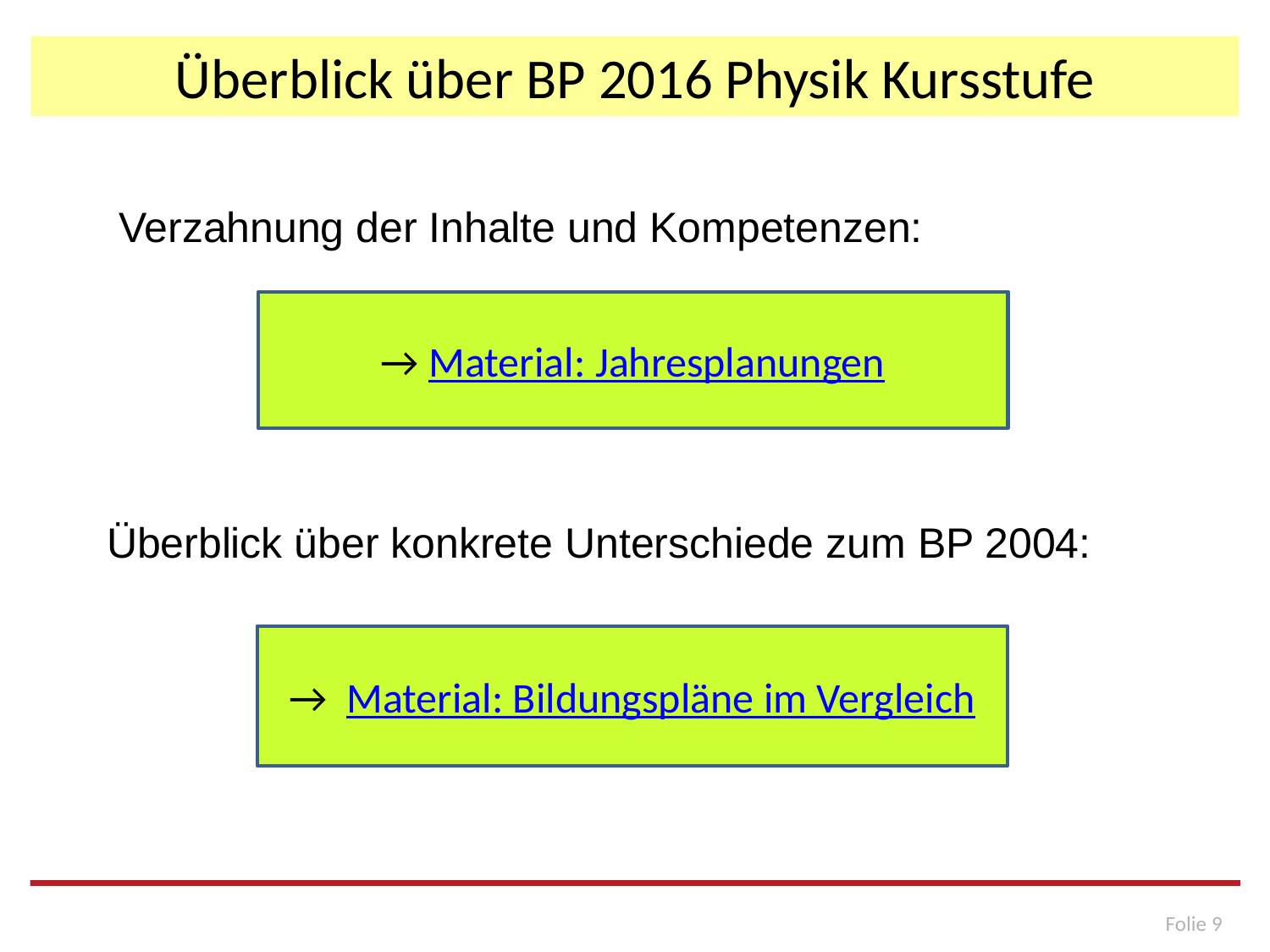

# Überblick über BP 2016 Physik Kursstufe

      Verzahnung der Inhalte und Kompetenzen:

     Überblick über konkrete Unterschiede zum BP 2004:
→ Material: Jahresplanungen
→  Material: Bildungspläne im Vergleich
Folie 9